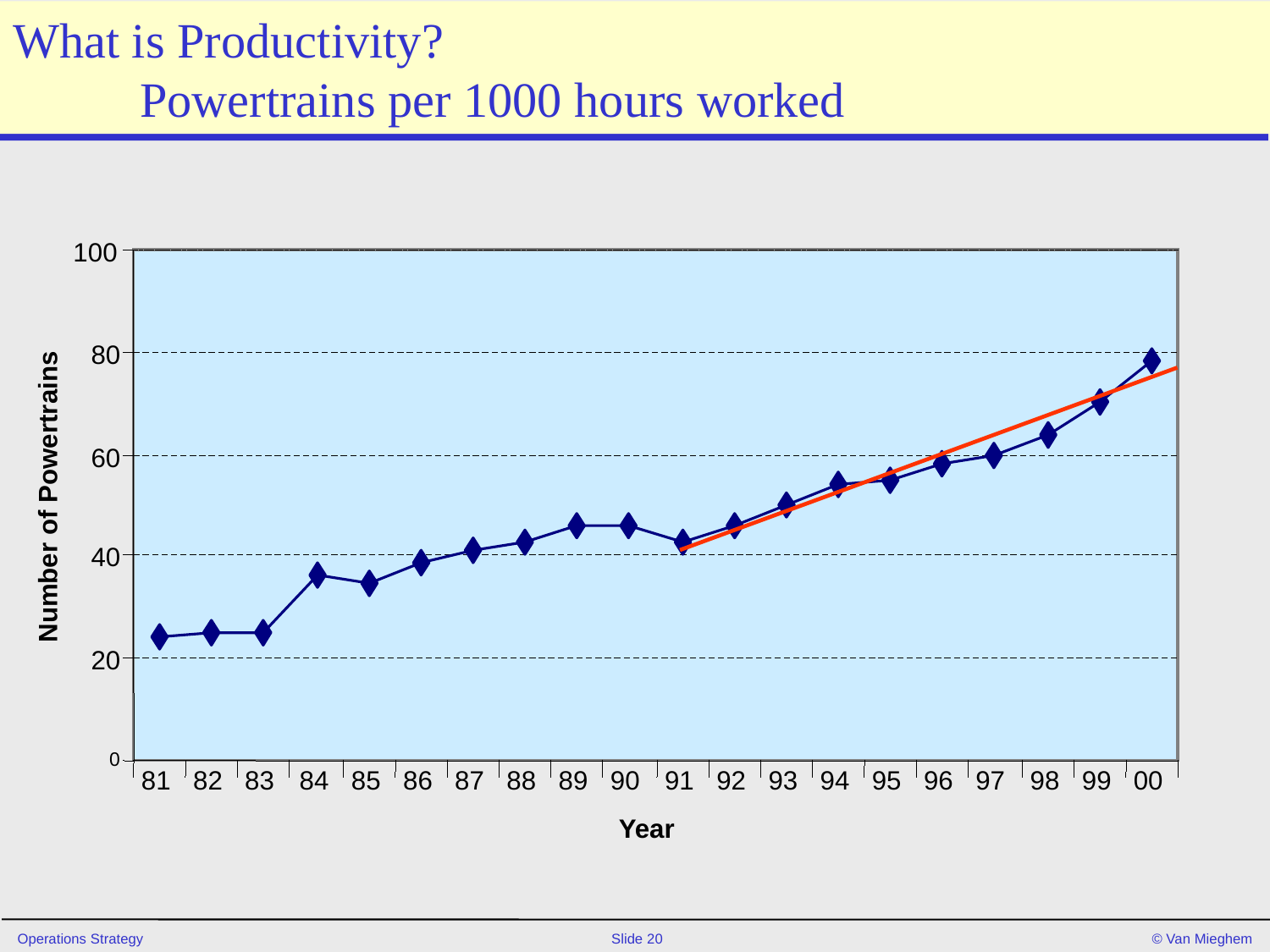

# What is Productivity? Powertrains per 1000 hours worked
100

80

60

Number of Powertrains

40

20

0

81
82
83
84
85
86
87
88
89
90
91
92
93
94
95
96
97
98
99
00
Year